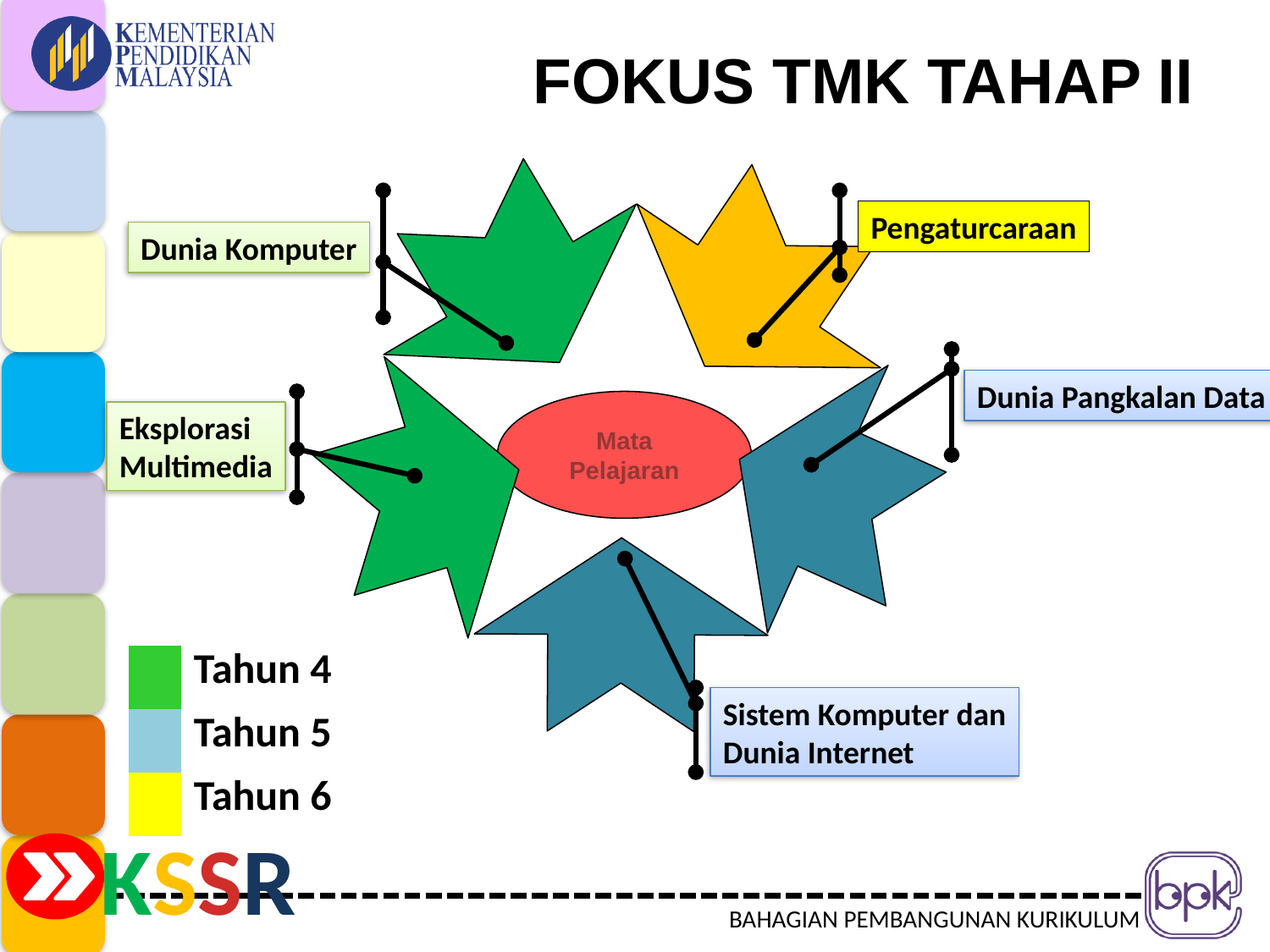

# FOKUS TMK TAHAP II

Dunia Komputer

Pengaturcaraan

Dunia Pangkalan Data
Sistem Komputer dan
Dunia Internet

Eksplorasi
Multimedia
Mata Pelajaran
|  | Tahun 4 |
| --- | --- |
|  | Tahun 5 |
|  | Tahun 6 |